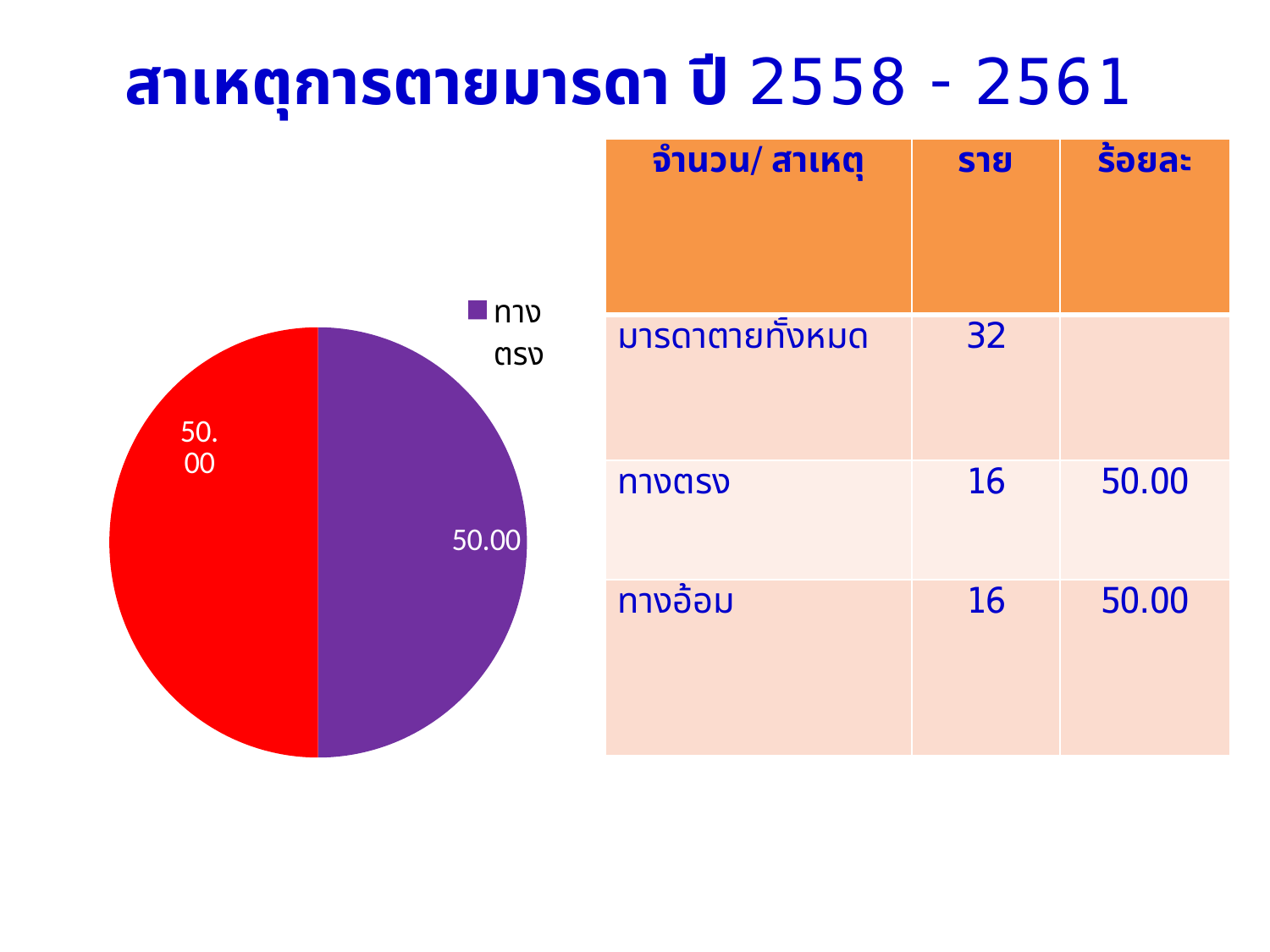

# สาเหตุการตายมารดา ปี 2558 - 2561
| จำนวน/สาเหตุ | ราย | ร้อยละ |
| --- | --- | --- |
| มารดาตายทั้งหมด | 32 |  |
| ทางตรง | 16 | 50.00 |
| ทางอ้อม | 16 | 50.00 |

### Chart

| Category | สาเหตุการตายมารดา |
|---|---|
| ทางตรง | 50.0 |
| ทางอ้อม | 50.0 |